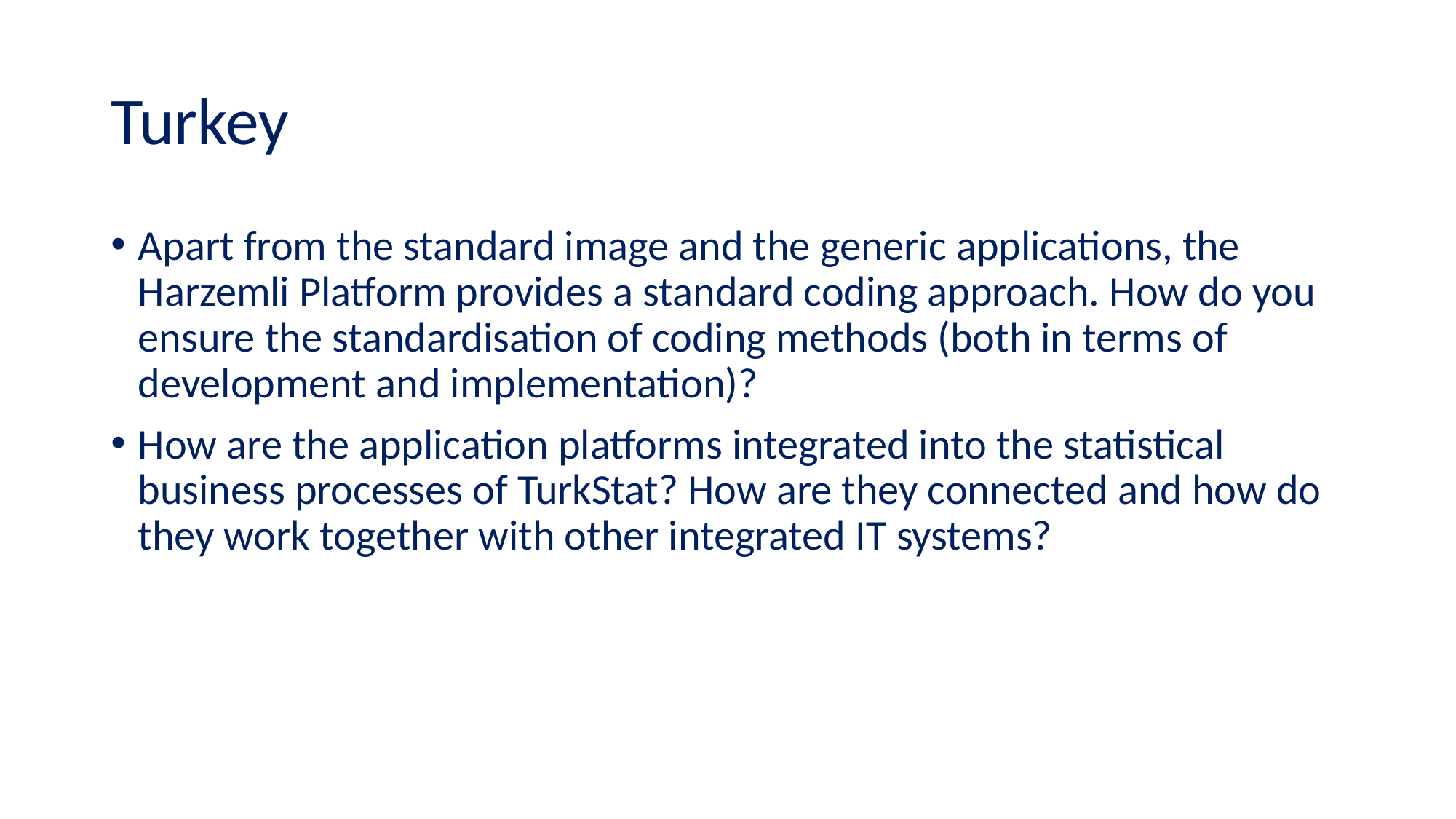

# Turkey
Apart from the standard image and the generic applications, the Harzemli Platform provides a standard coding approach. How do you ensure the standardisation of coding methods (both in terms of development and implementation)?
How are the application platforms integrated into the statistical business processes of TurkStat? How are they connected and how do they work together with other integrated IT systems?